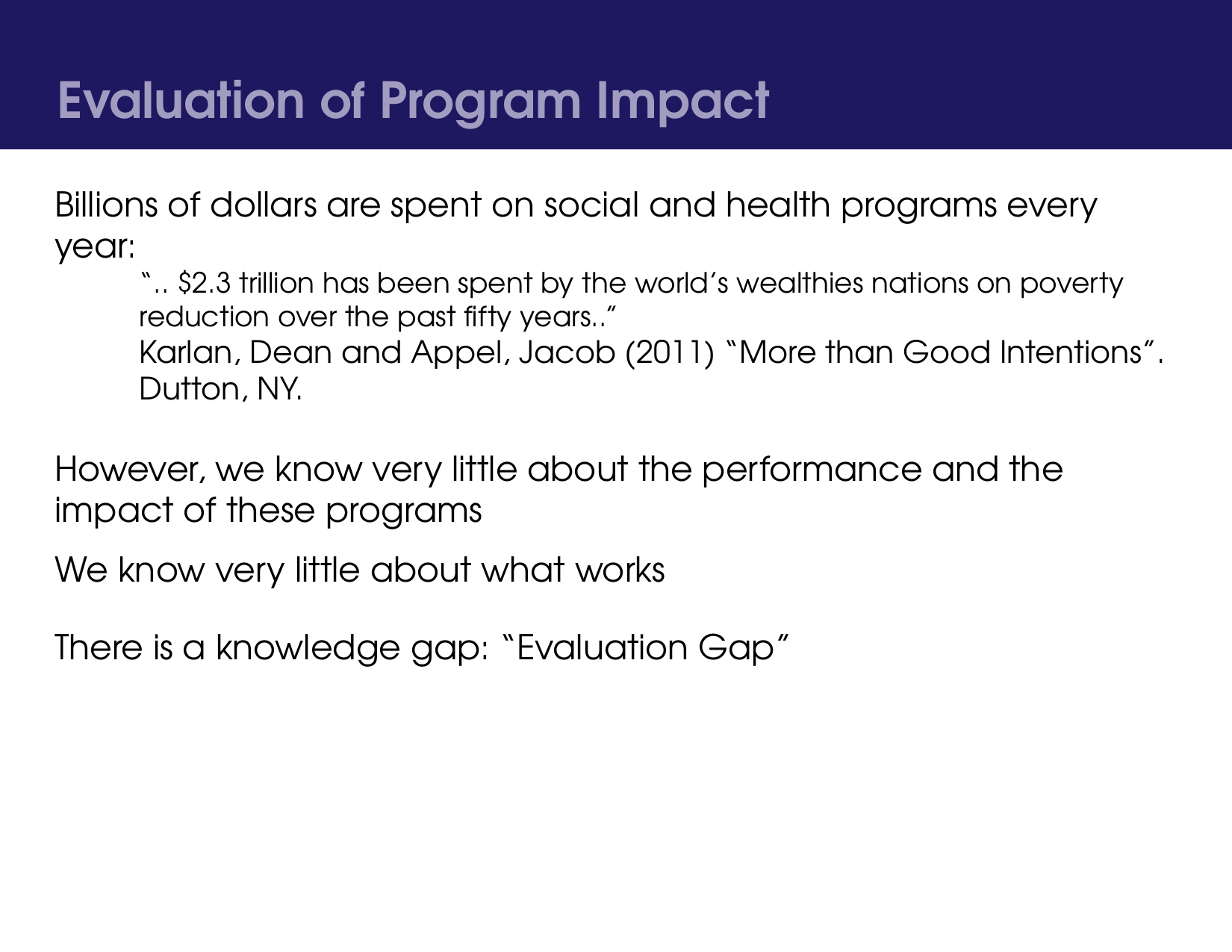

# Evaluation of Program Impact
Billions of dollars are spent on social and health programs every year:
“.. $2.3 trillion has been spent by the world’s wealthies nations on poverty reduction over the past fifty years..”
Karlan, Dean and Appel, Jacob (2011) “More than Good Intentions”. Dutton, NY.

However, we know very little about the performance and the impact of these programs

We know very little about what works

There is a knowledge gap: “Evaluation Gap”